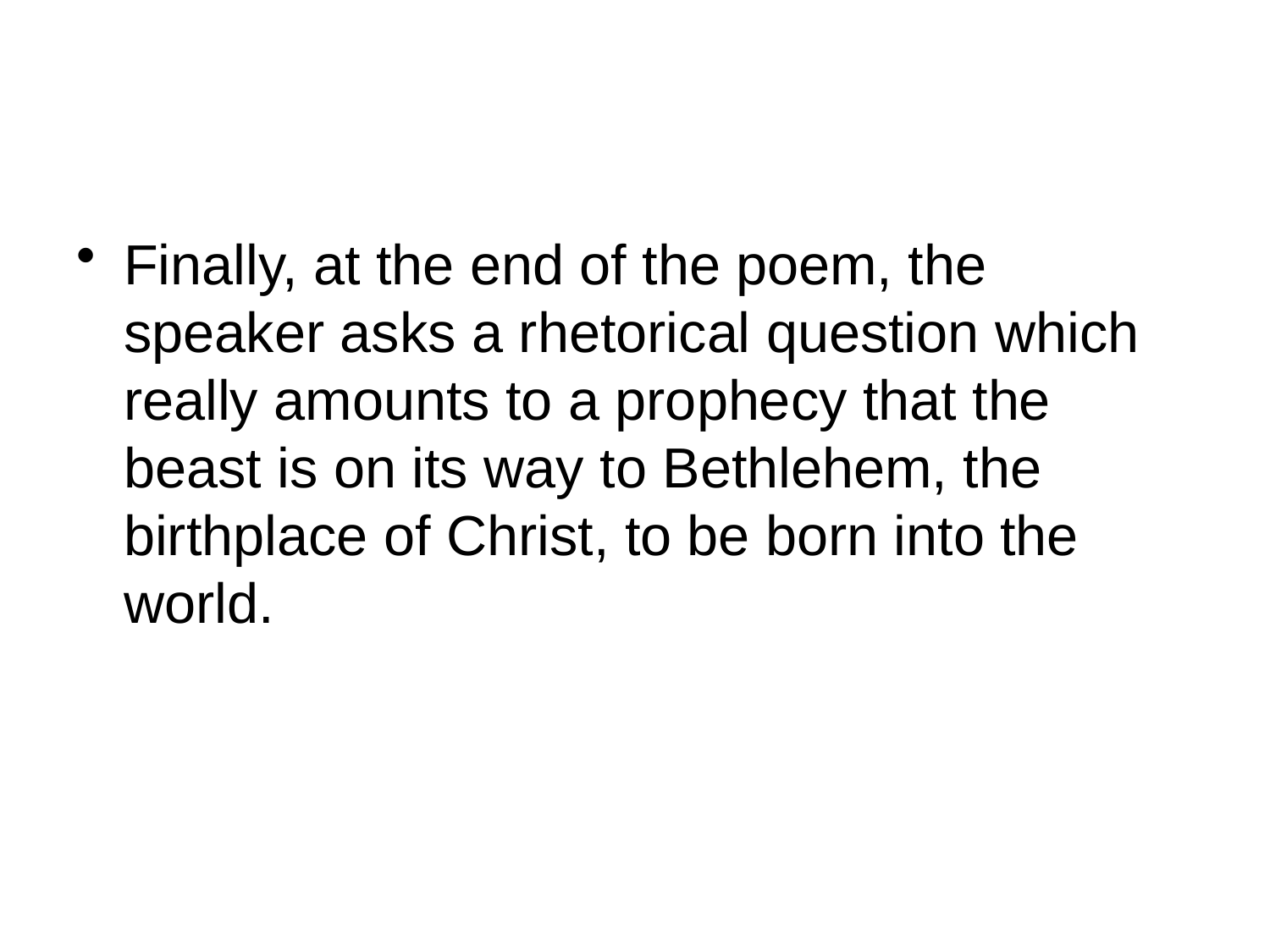

#
Finally, at the end of the poem, the speaker asks a rhetorical question which really amounts to a prophecy that the beast is on its way to Bethlehem, the birthplace of Christ, to be born into the world.